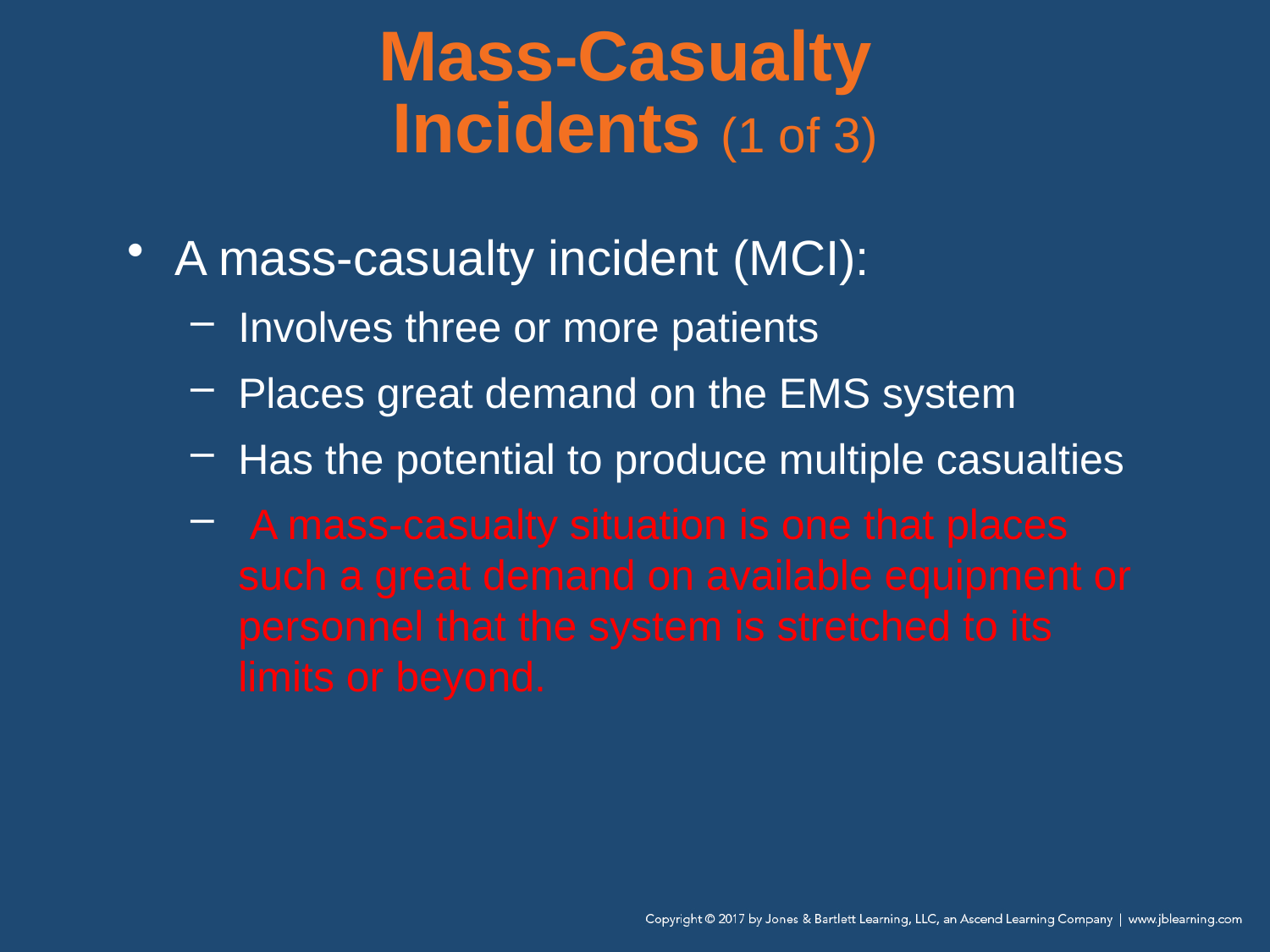

# Mass-Casualty Incidents (1 of 3)
A mass-casualty incident (MCI):
Involves three or more patients
Places great demand on the EMS system
Has the potential to produce multiple casualties
 A mass-casualty situation is one that places such a great demand on available equipment or personnel that the system is stretched to its limits or beyond.